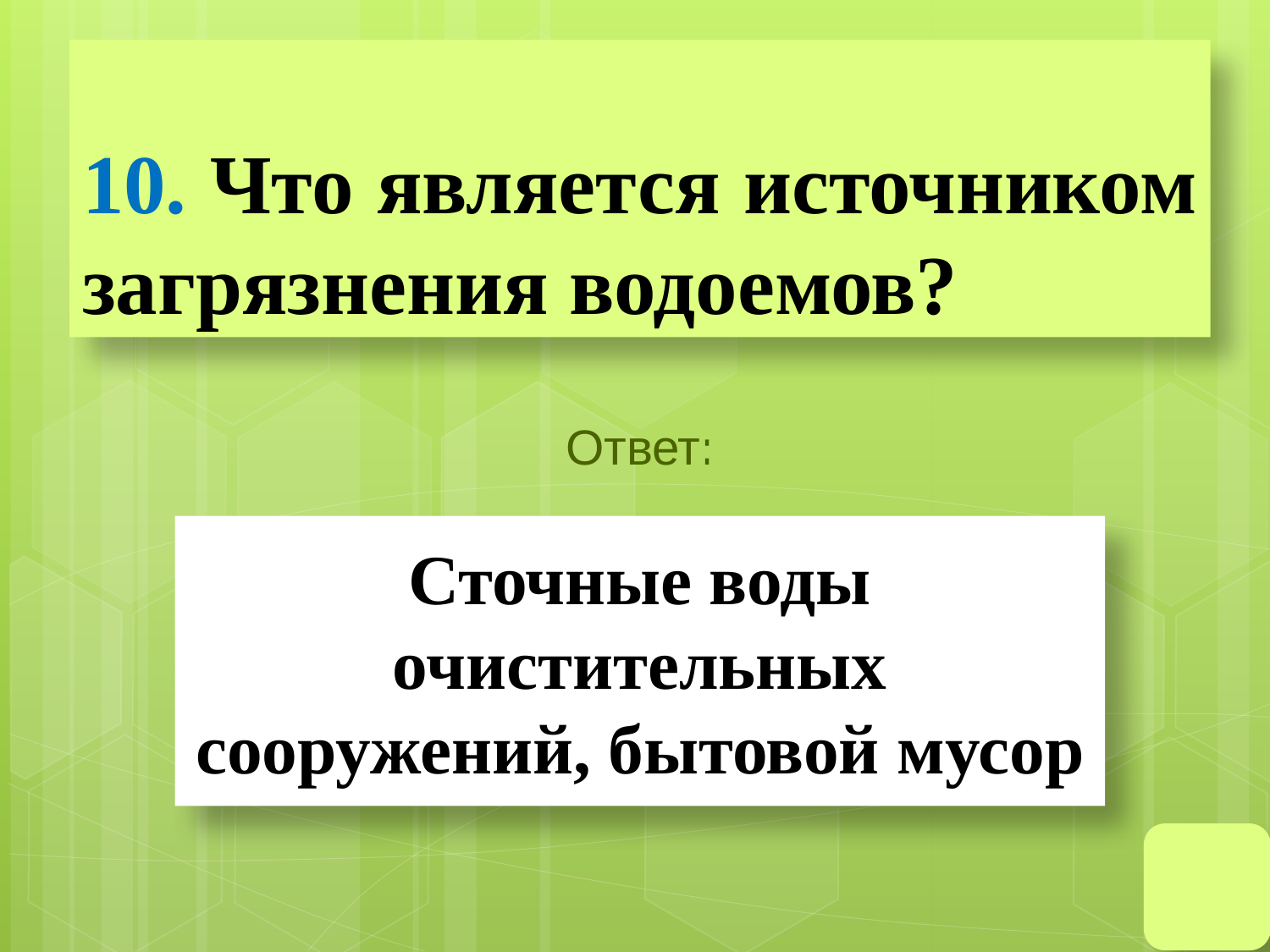

# 10. Что является источником загрязнения водоемов?
Ответ:
Сточные воды очистительных сооружений, бытовой мусор